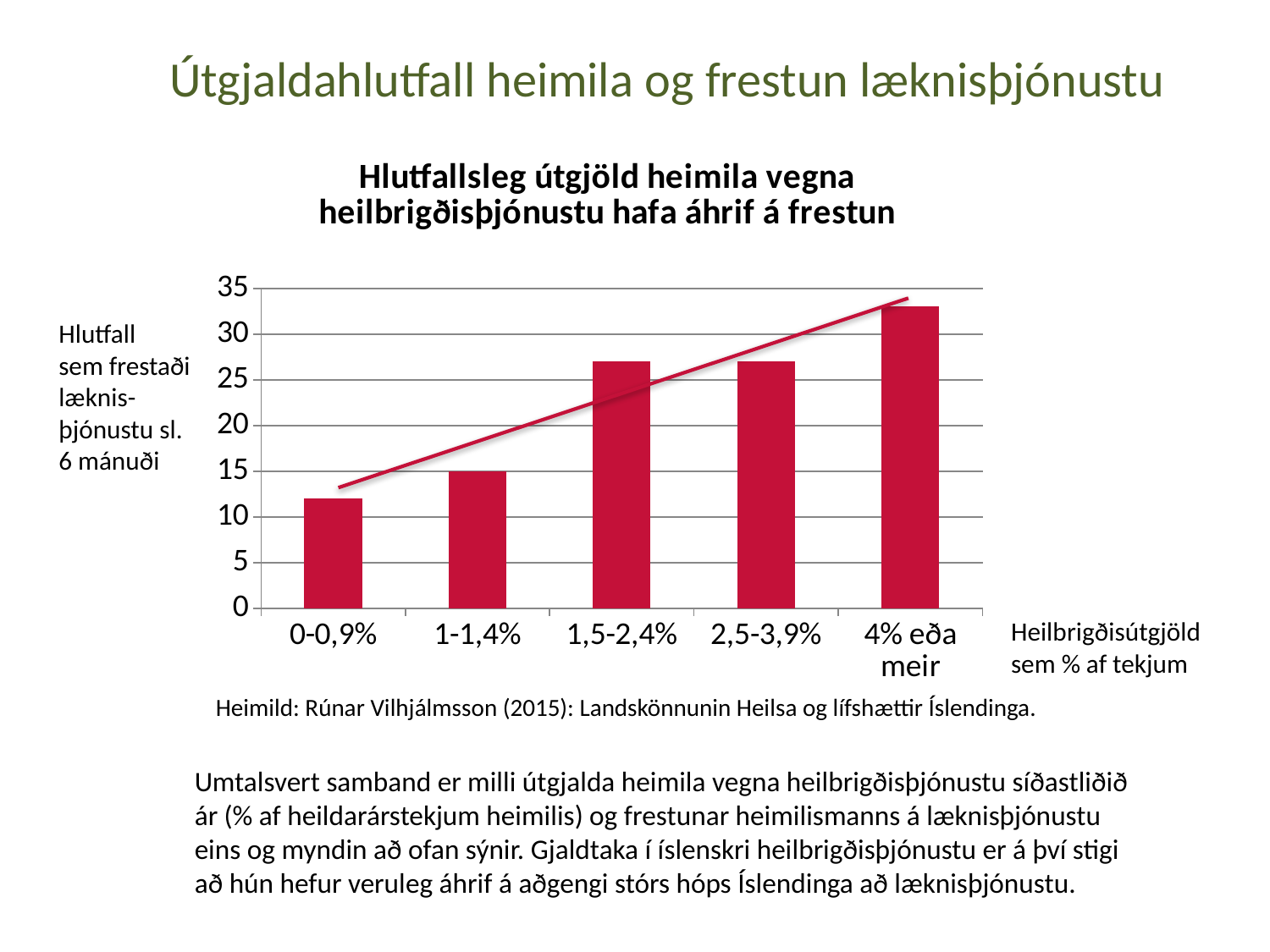

Útgjaldahlutfall heimila og frestun læknisþjónustu

### Chart: Hlutfallsleg útgjöld heimila vegna heilbrigðisþjónustu hafa áhrif á frestun

| Category | Series 1 |
|---|---|
| 0-0,9% | 12.0 |
| 1-1,4% | 15.0 |
| 1,5-2,4% | 27.0 |
| 2,5-3,9% | 27.0 |
| 4% eða meir | 33.0 |
Hlutfall
sem frestaði
læknis-
þjónustu sl.
6 mánuði
Heilbrigðisútgjöld
sem % af tekjum
Heimild: Rúnar Vilhjálmsson (2015): Landskönnunin Heilsa og lífshættir Íslendinga.
Umtalsvert samband er milli útgjalda heimila vegna heilbrigðisþjónustu síðastliðið ár (% af heildarárstekjum heimilis) og frestunar heimilismanns á læknisþjónustu eins og myndin að ofan sýnir. Gjaldtaka í íslenskri heilbrigðisþjónustu er á því stigi að hún hefur veruleg áhrif á aðgengi stórs hóps Íslendinga að læknisþjónustu.